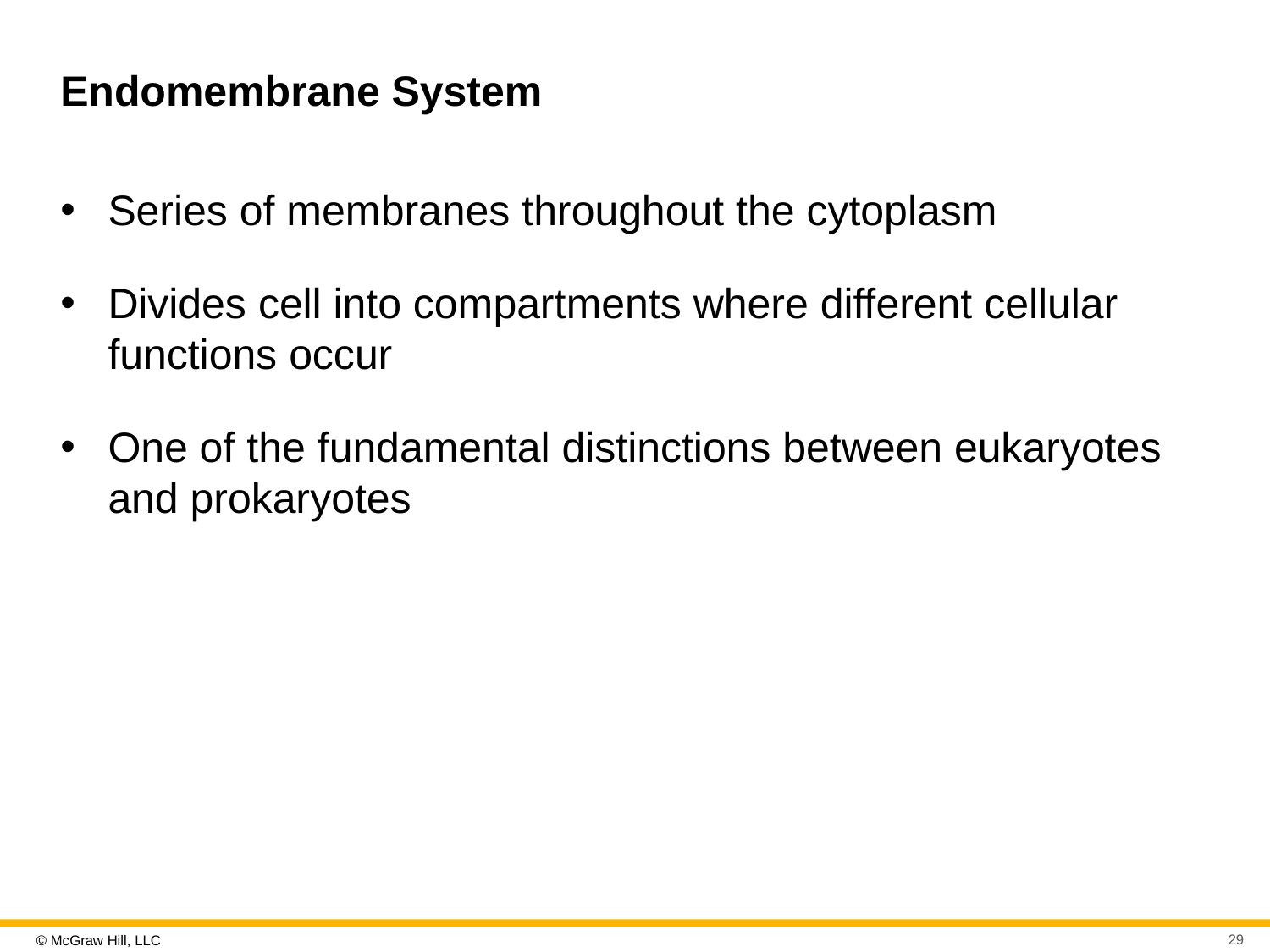

# Endomembrane System
Series of membranes throughout the cytoplasm
Divides cell into compartments where different cellular functions occur
One of the fundamental distinctions between eukaryotes and prokaryotes
29